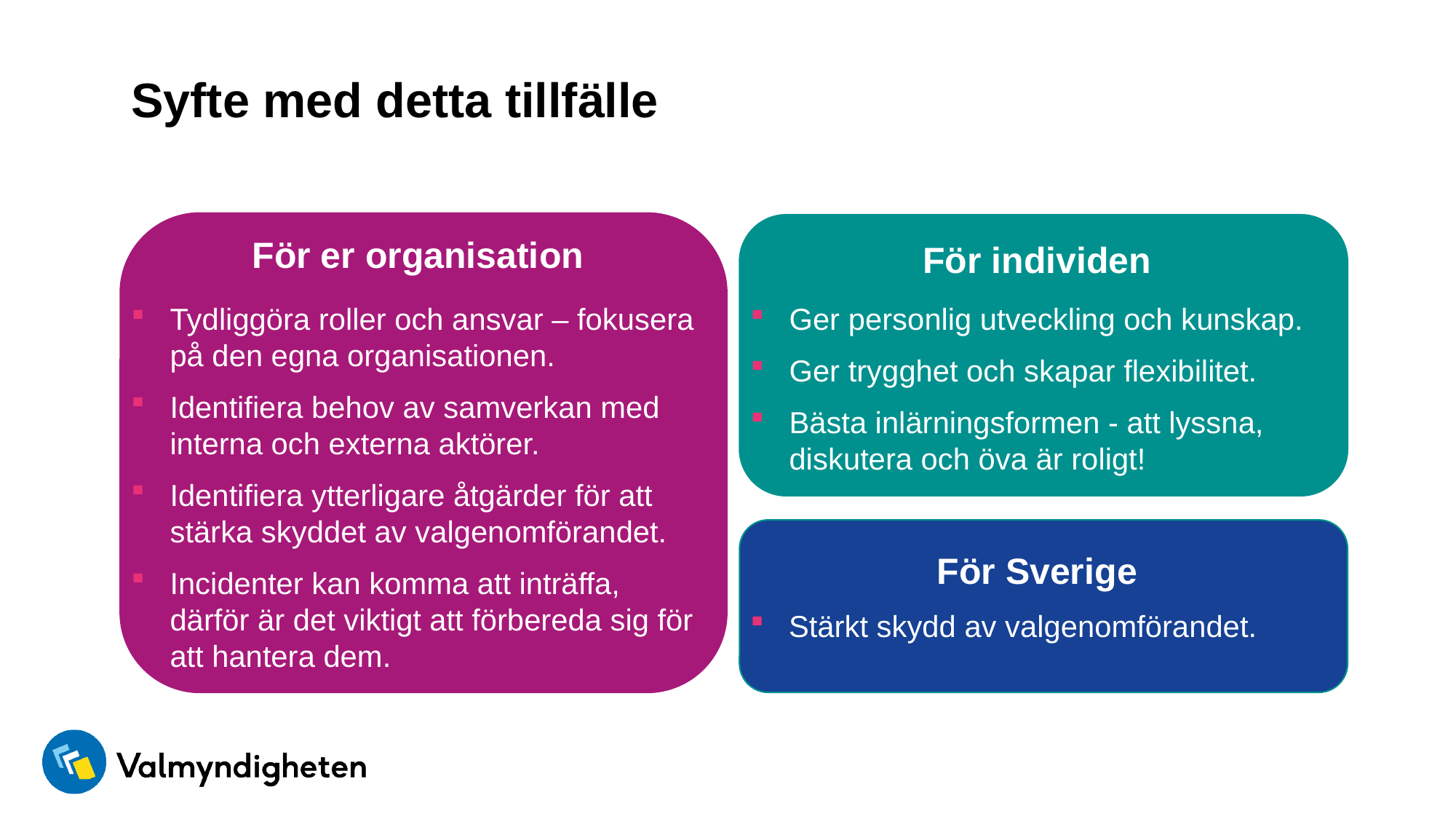

# Syfte med detta tillfälle
För er organisation
För individen

Tydliggöra roller och ansvar – fokusera på den egna organisationen.
Identifiera behov av samverkan med interna och externa aktörer.
Identifiera ytterligare åtgärder för att stärka skyddet av valgenomförandet.
Incidenter kan komma att inträffa, därför är det viktigt att förbereda sig för att hantera dem.

Ger personlig utveckling och kunskap.
Ger trygghet och skapar flexibilitet.
Bästa inlärningsformen - att lyssna, diskutera och öva är roligt!

För Sverige
Stärkt skydd av valgenomförandet.